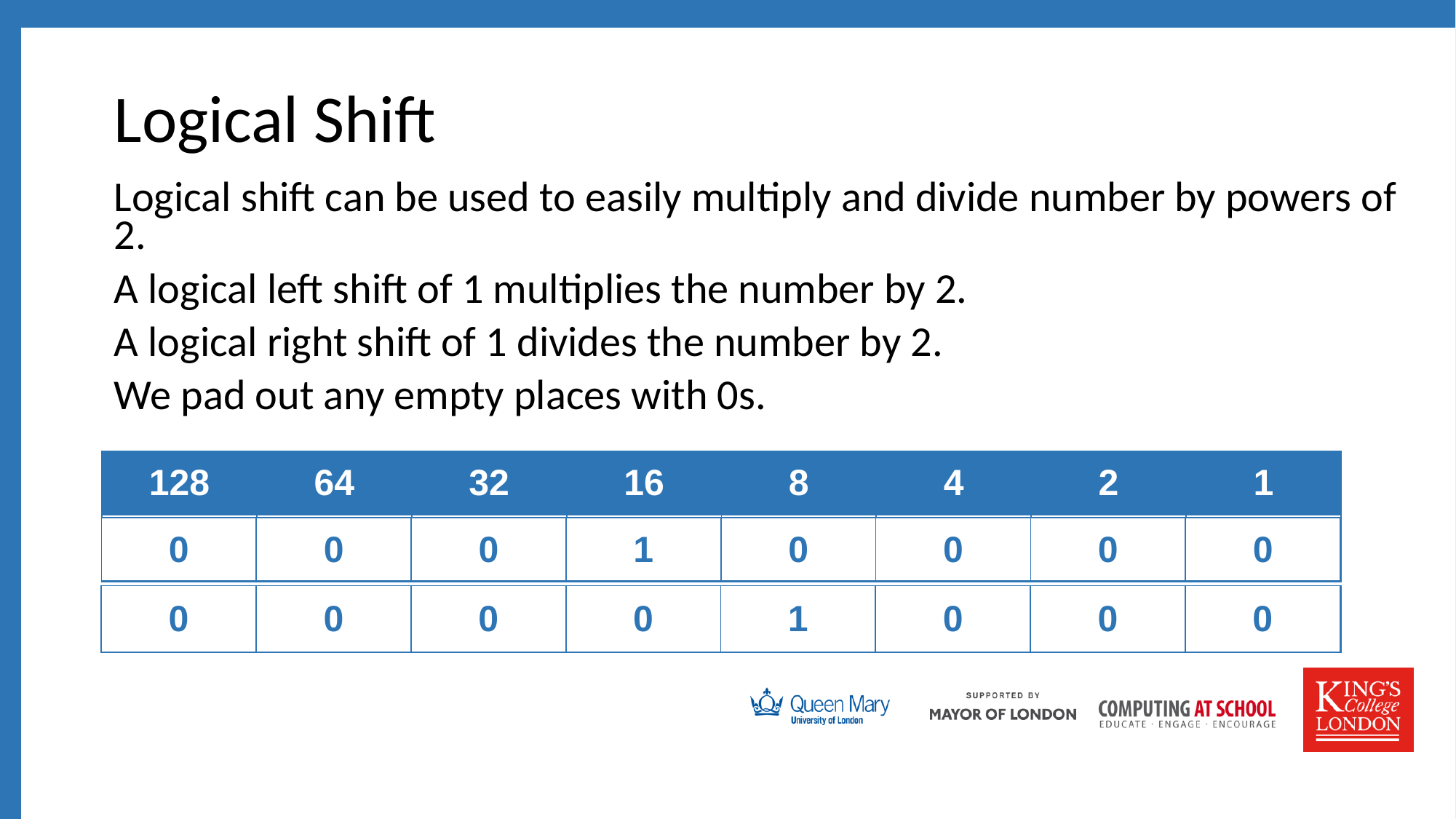

# Logical Shift
Logical shift can be used to easily multiply and divide number by powers of 2.
A logical left shift of 1 multiplies the number by 2.
A logical right shift of 1 divides the number by 2.
We pad out any empty places with 0s.
| 128 | 64 | 32 | 16 | 8 | 4 | 2 | 1 |
| --- | --- | --- | --- | --- | --- | --- | --- |
| 0 | 0 | 0 | 1 | 0 | 0 | 0 | 0 |
| 0 | 0 | 0 | 1 | 0 | 0 | 0 | 0 |
| --- | --- | --- | --- | --- | --- | --- | --- |
| 0 | 0 | 0 | 1 | 0 | 0 | 0 | 0 |
| --- | --- | --- | --- | --- | --- | --- | --- |
| 0 | 0 | 0 | 0 | 1 | 0 | 0 | 0 |
| --- | --- | --- | --- | --- | --- | --- | --- |
| 0 | 0 | 1 | 0 | 0 | 0 | 0 | 0 |
| --- | --- | --- | --- | --- | --- | --- | --- |